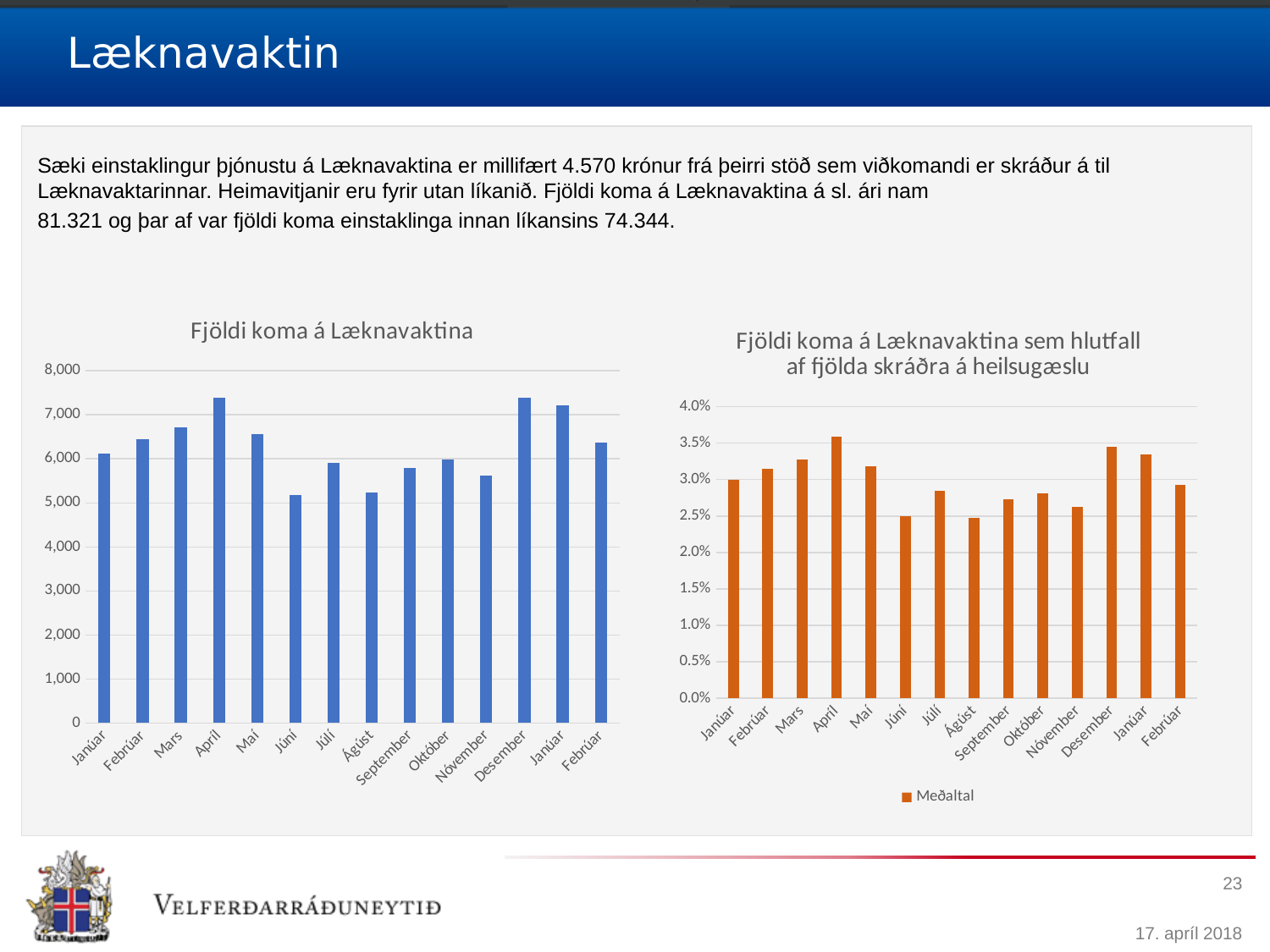

# Læknavaktin

Sæki einstaklingur þjónustu á Læknavaktina er millifært 4.570 krónur frá þeirri stöð sem viðkomandi er skráður á til Læknavaktarinnar. Heimavitjanir eru fyrir utan líkanið. Fjöldi koma á Læknavaktina á sl. ári nam
81.321 og þar af var fjöldi koma einstaklinga innan líkansins 74.344.

### Chart: Fjöldi koma á Læknavaktina

| Category | Samtals |
|---|---|
| Janúar | 6119.0 |
| Febrúar | 6449.0 |
| Mars | 6725.0 |
| Apríl | 7391.0 |
| Maí | 6565.0 |
| Júní | 5175.0 |
| Júlí | 5908.0 |
| Ágúst | 5230.0 |
| September | 5791.0 |
| Október | 5984.0 |
| Nóvember | 5613.0 |
| Desember | 7394.0 |
| Janúar | 7217.0 |
| Febrúar | 6379.0 |

[unsupported chart]

23
17. apríl 2018